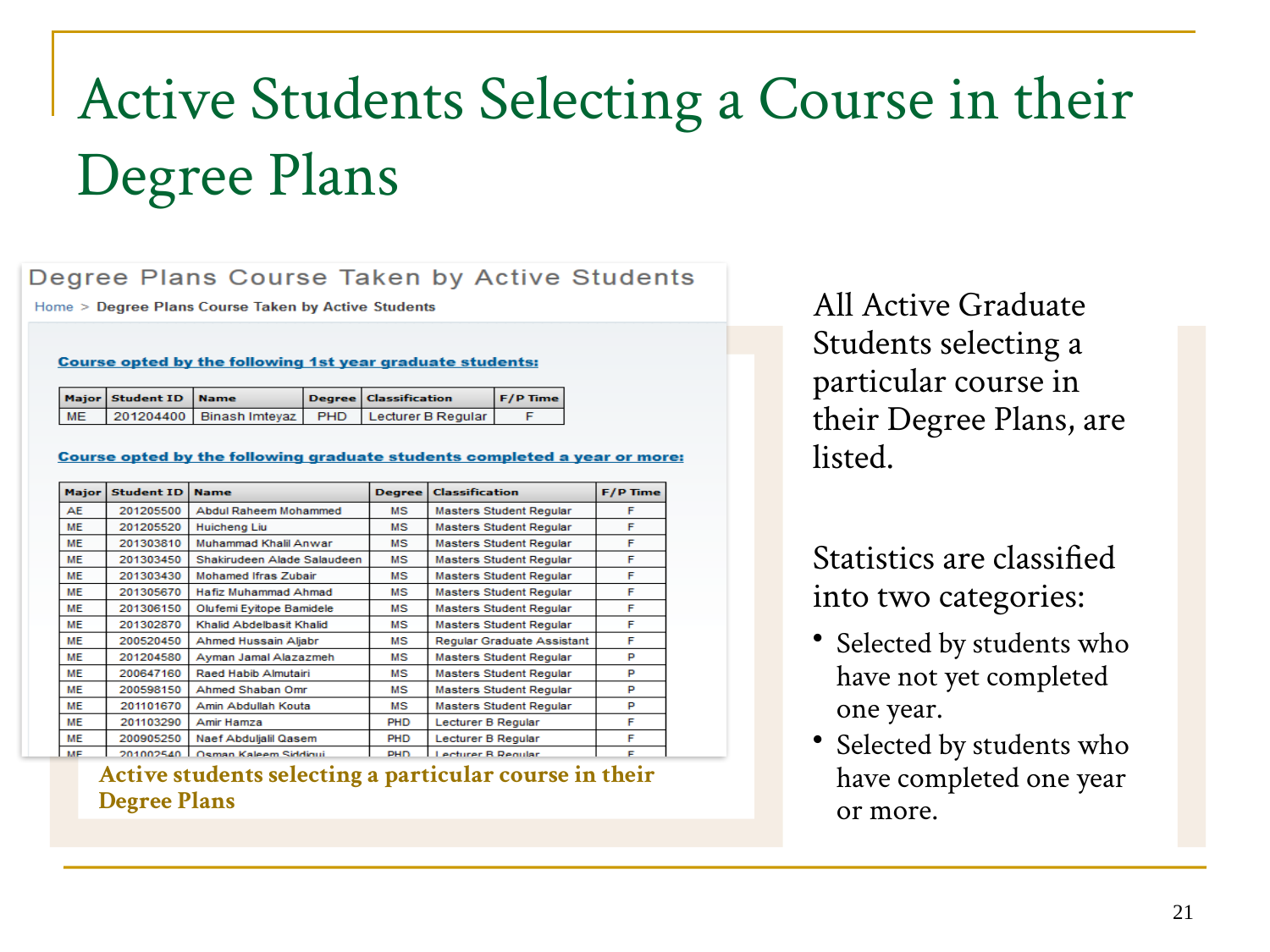

# Active Students Selecting a Course in their Degree Plans
Active students selecting a particular course in their Degree Plans
All Active Graduate Students selecting a particular course in their Degree Plans, are listed.

Statistics are classified into two categories:
Selected by students who have not yet completed one year.
Selected by students who have completed one year or more.
21